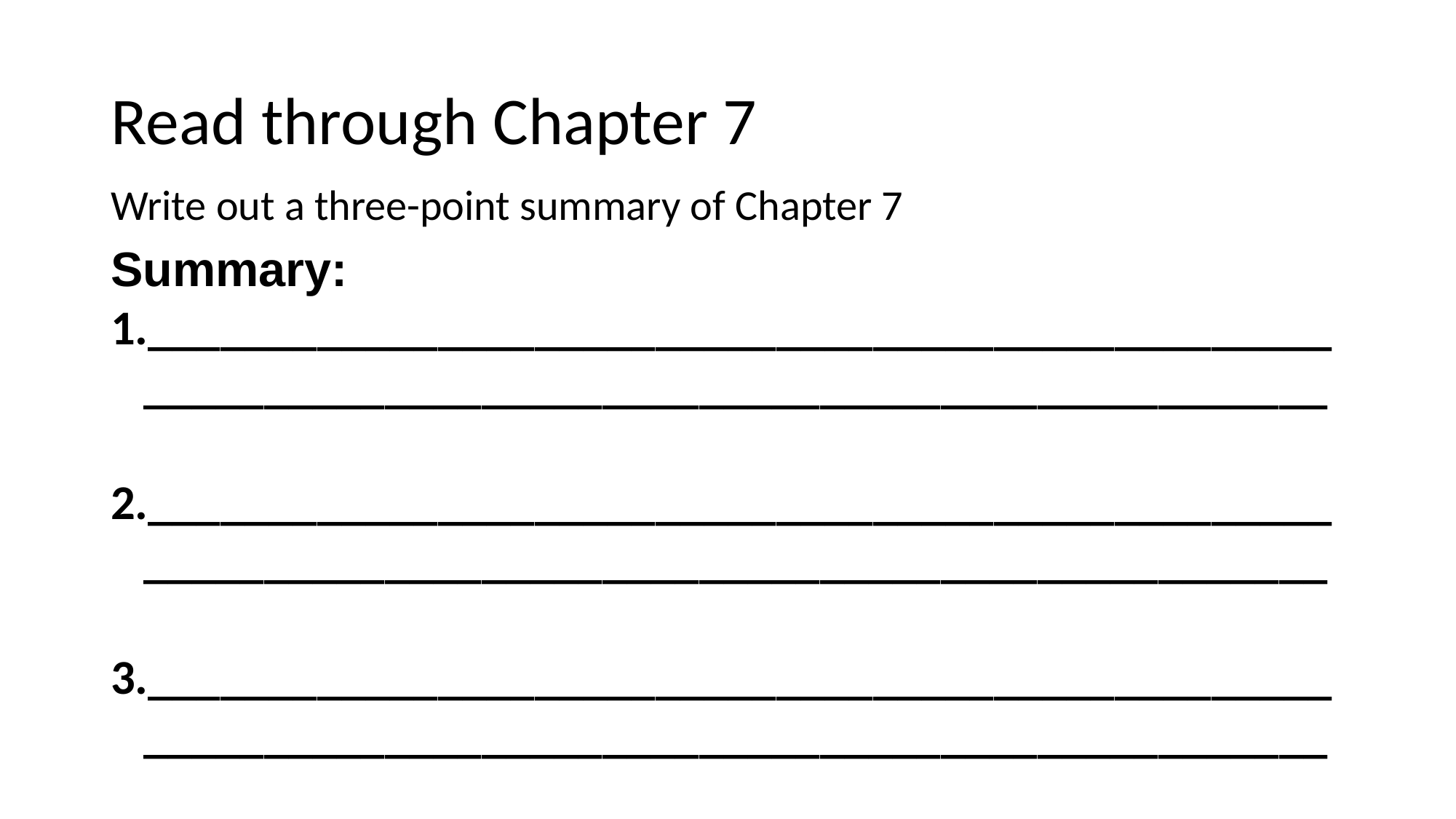

# Read through Chapter 7
Write out a three-point summary of Chapter 7
Summary:
1._________________________________________________
   _________________________________________________

2._________________________________________________
   _________________________________________________

3._________________________________________________
   _________________________________________________